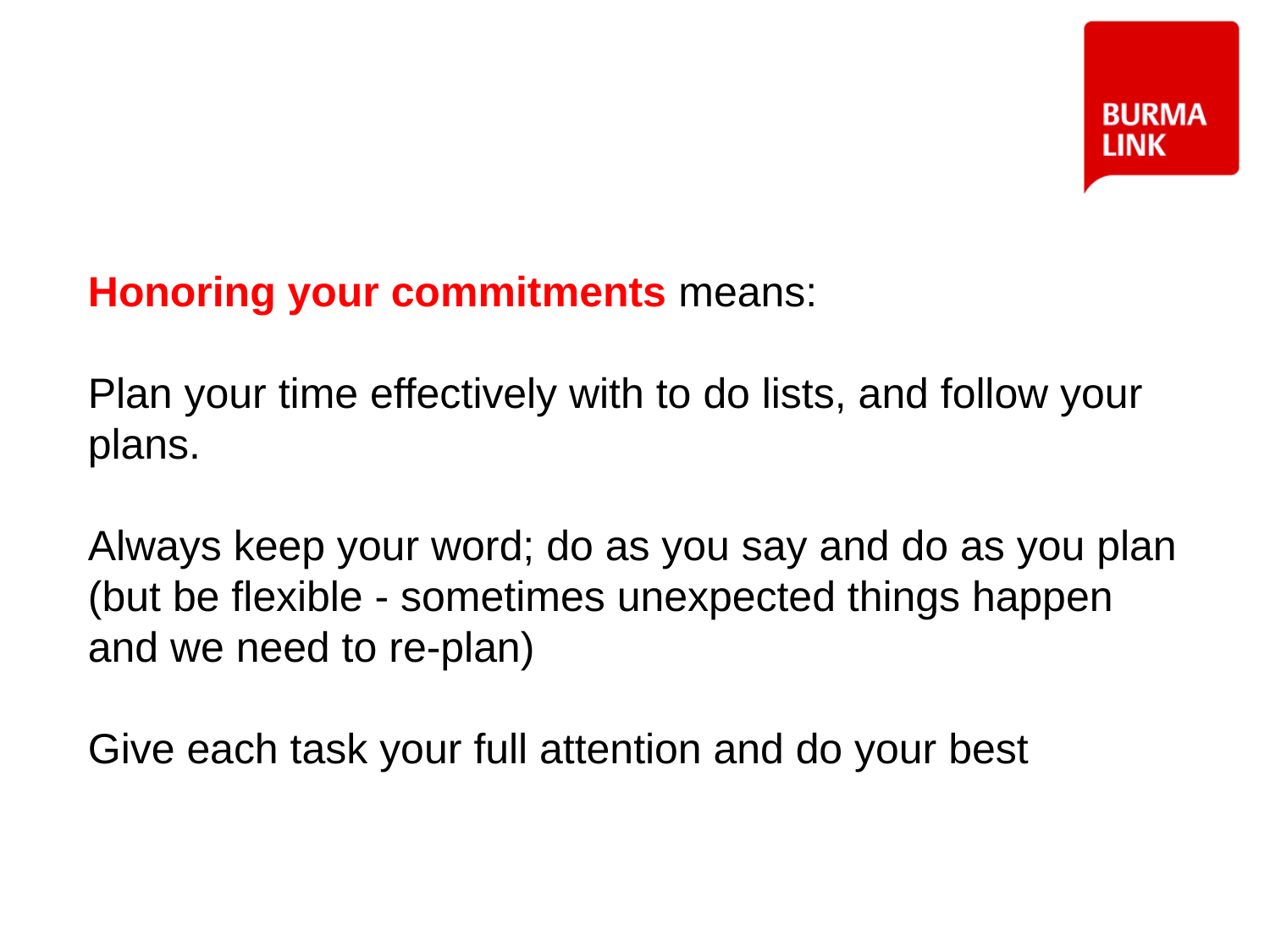

57
Honoring your commitments means:

Plan your time effectively with to do lists, and follow your plans.

Always keep your word; do as you say and do as you plan (but be flexible - sometimes unexpected things happen and we need to re-plan)

Give each task your full attention and do your best